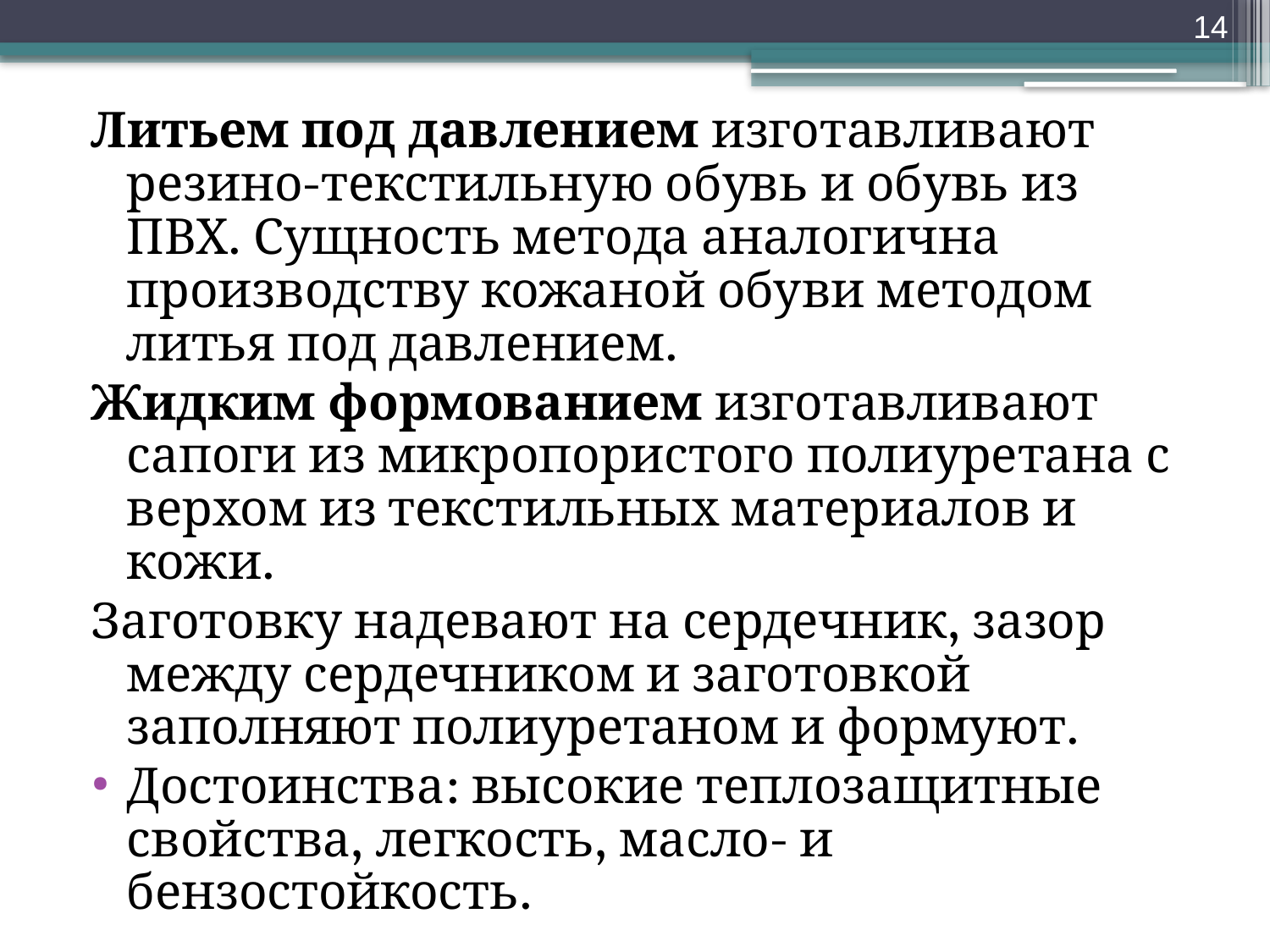

14
Литьем под давлением изготавливают резино-текстильную обувь и обувь из ПВХ. Сущность метода аналогична производству кожаной обуви методом литья под давлением.
Жидким формованием изготавливают сапоги из микропористого полиуретана с верхом из текстильных материалов и кожи.
Заготовку надевают на сердечник, зазор между сердечником и заготовкой заполняют полиуретаном и формуют.
Достоинства: высокие теплозащитные свойства, легкость, масло- и бензостойкость.